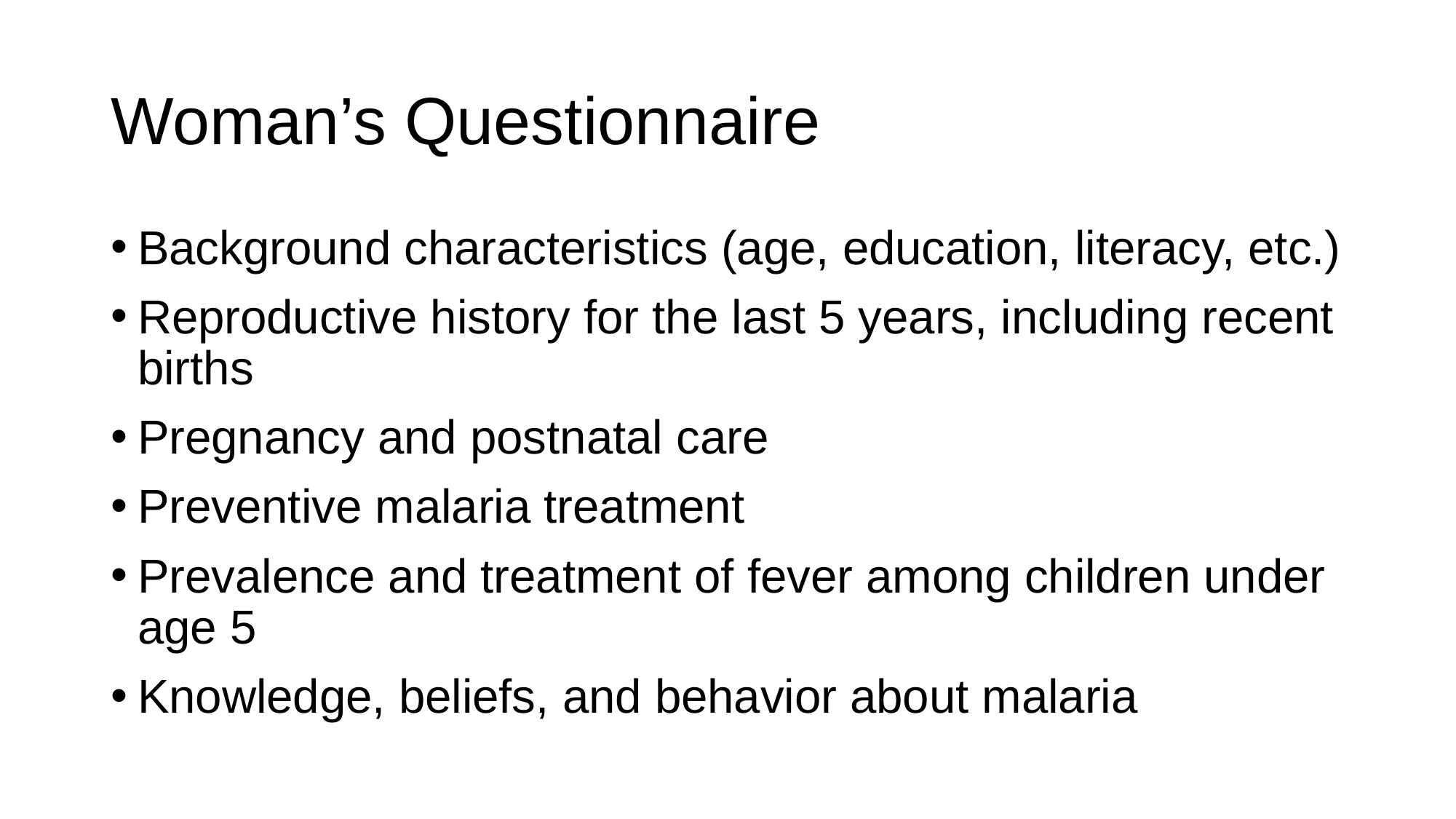

# Woman’s Questionnaire
Background characteristics (age, education, literacy, etc.)
Reproductive history for the last 5 years, including recent births
Pregnancy and postnatal care
Preventive malaria treatment
Prevalence and treatment of fever among children under age 5
Knowledge, beliefs, and behavior about malaria